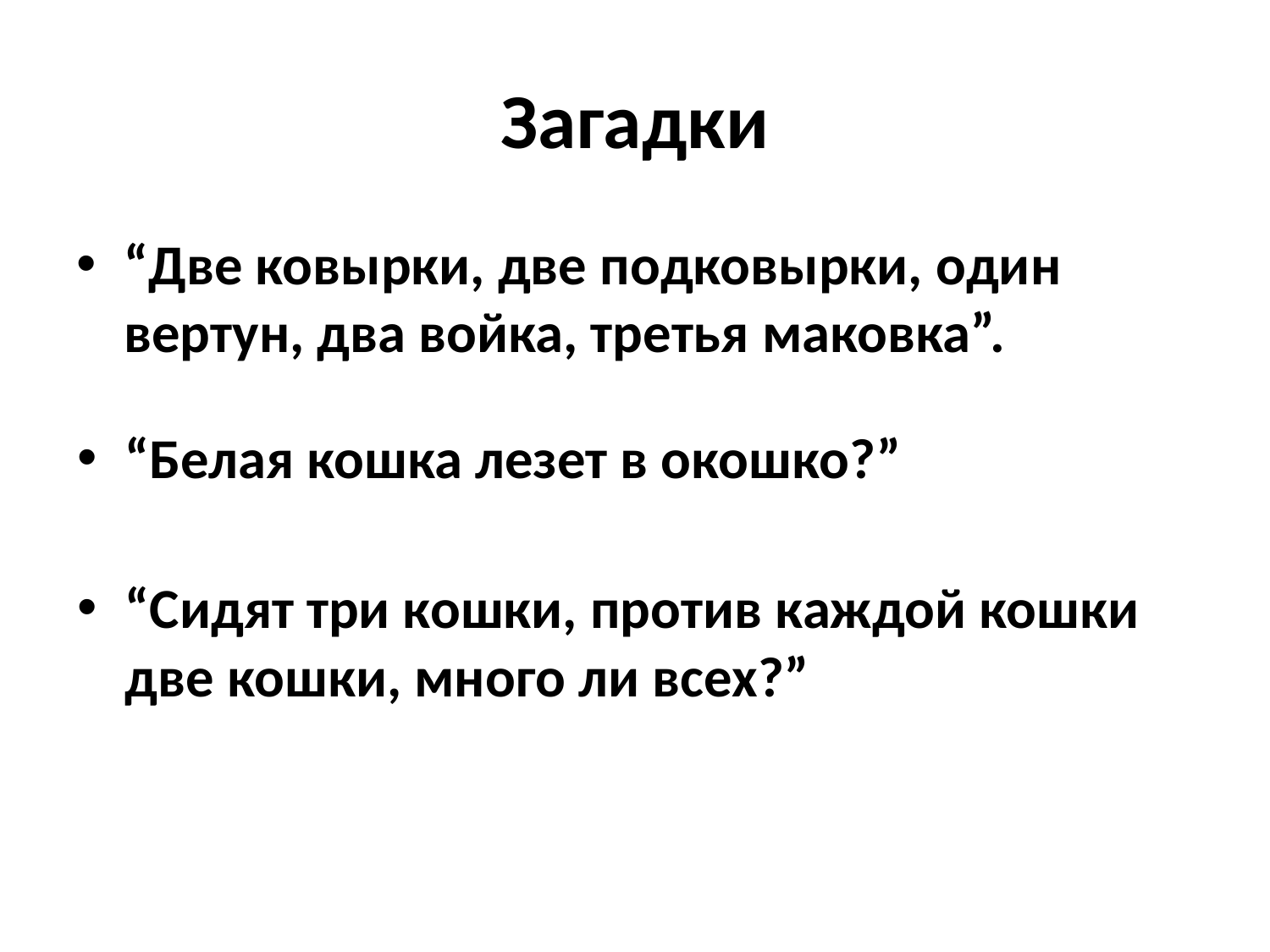

# Загадки
“Две ковырки, две подковырки, один вертун, два войка, третья маковка”.

“Белая кошка лезет в окошко?”

“Сидят три кошки, против каждой кошки две кошки, много ли всех?”